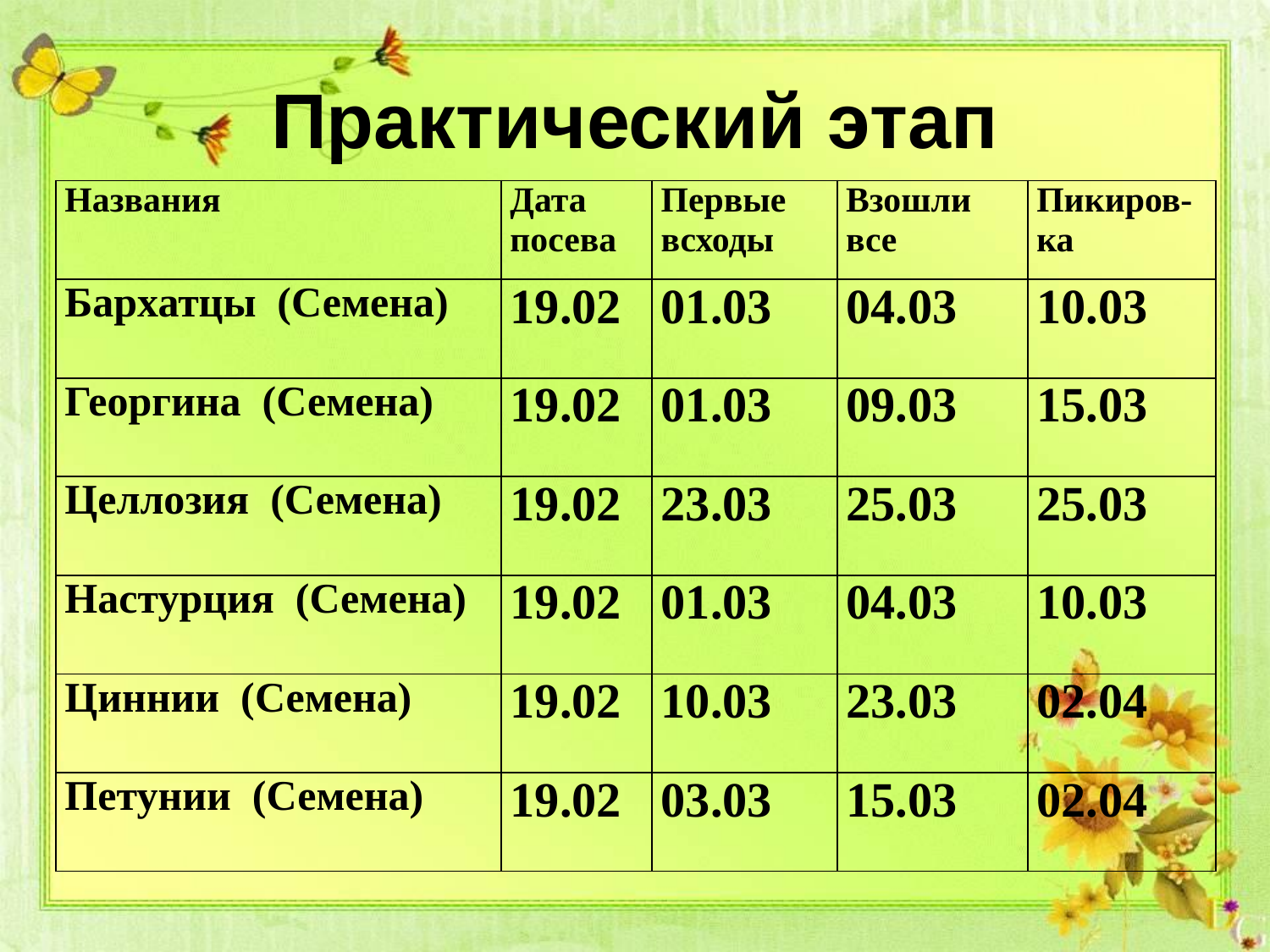

# Практический этап
| Названия | Дата посева | Первые всходы | Взошли все | Пикиров-ка |
| --- | --- | --- | --- | --- |
| Бархатцы (Семена) | 19.02 | 01.03 | 04.03 | 10.03 |
| Георгина (Семена) | 19.02 | 01.03 | 09.03 | 15.03 |
| Целлозия (Семена) | 19.02 | 23.03 | 25.03 | 25.03 |
| Настурция (Семена) | 19.02 | 01.03 | 04.03 | 10.03 |
| Циннии (Семена) | 19.02 | 10.03 | 23.03 | 02.04 |
| Петунии (Семена) | 19.02 | 03.03 | 15.03 | 02.04 |